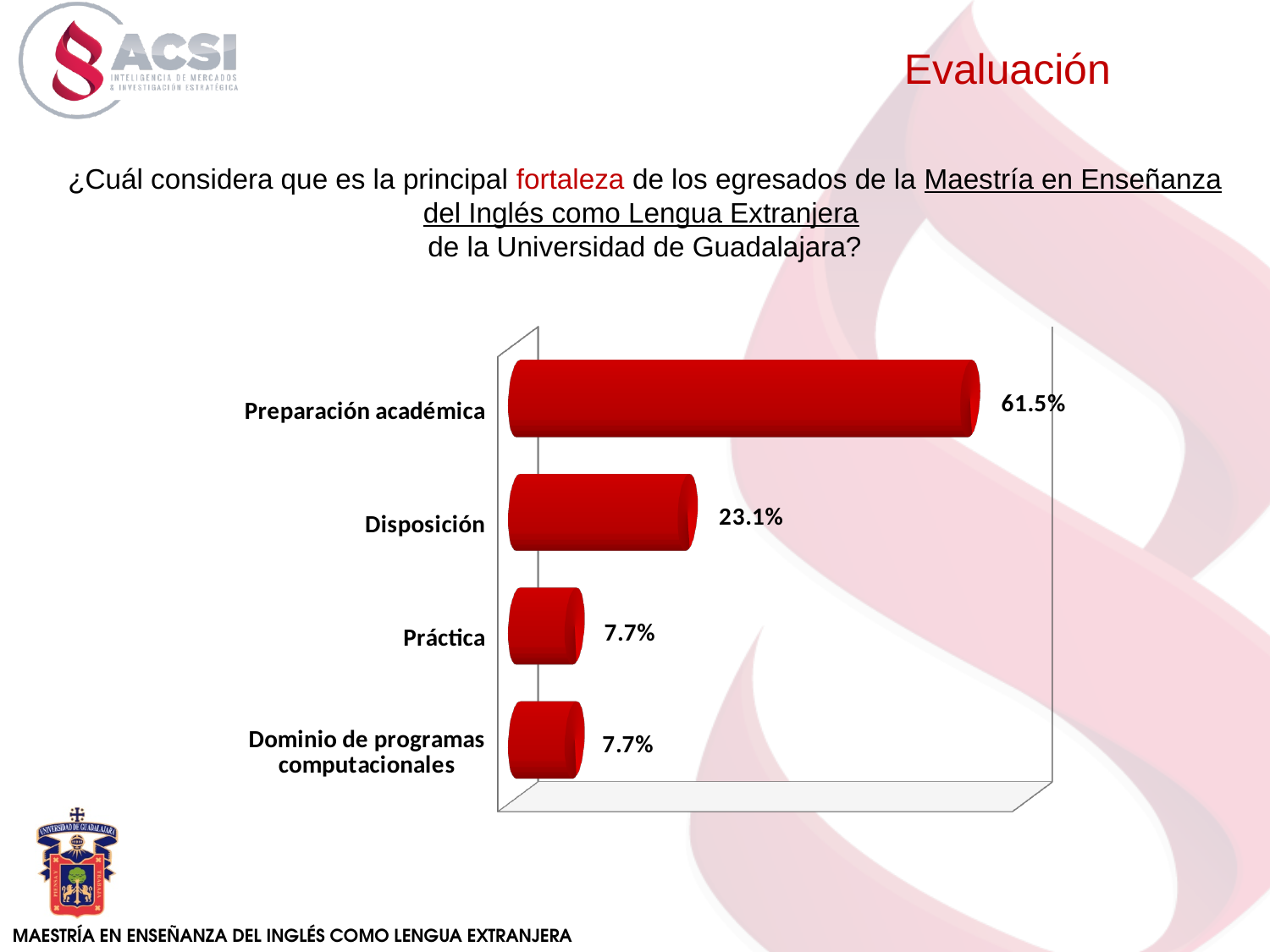

Evaluación
¿Cuál considera que es la principal fortaleza de los egresados de la Maestría en Enseñanza del Inglés como Lengua Extranjera
de la Universidad de Guadalajara?

[unsupported chart]